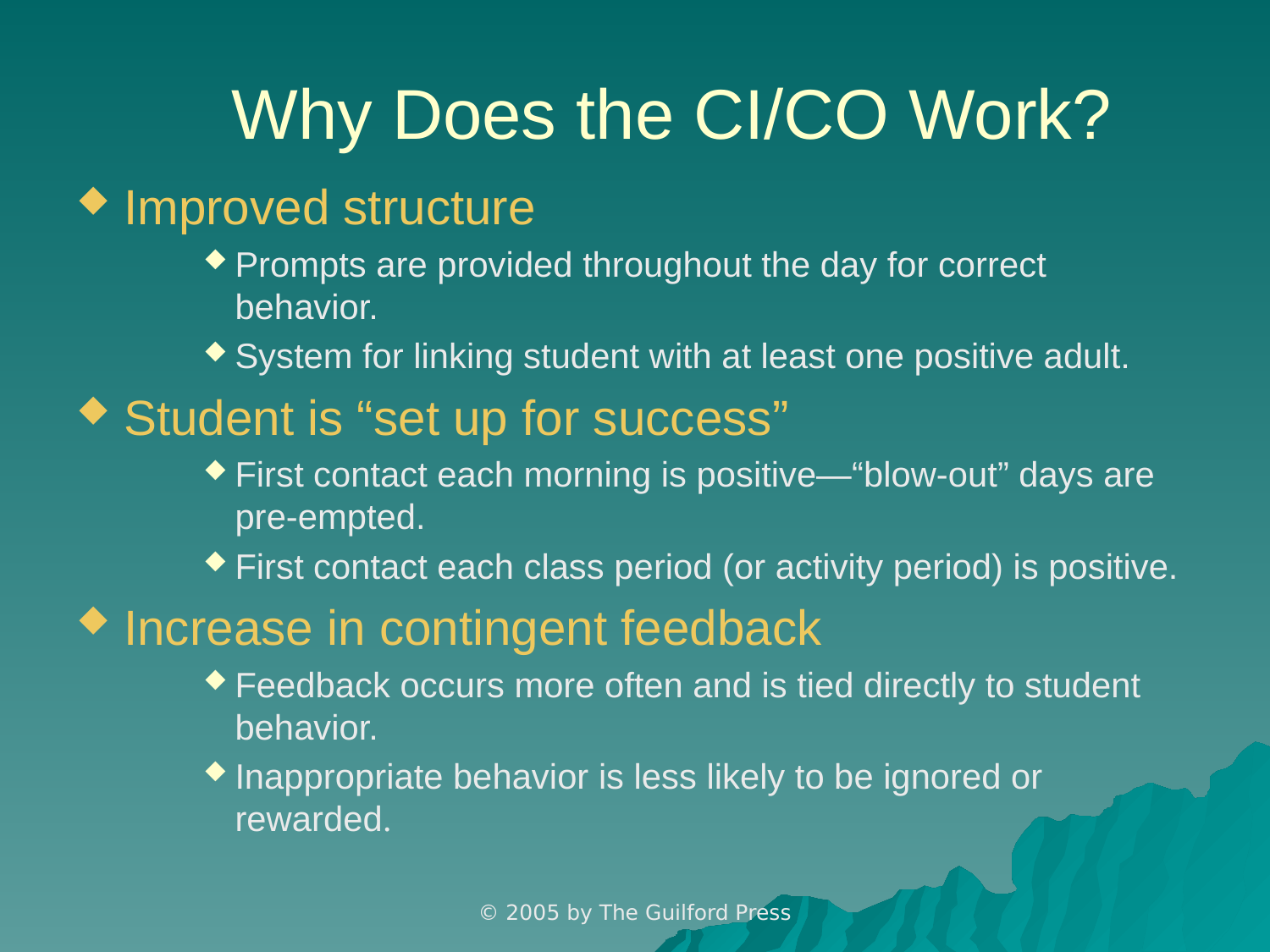

# Why Does the CI/CO Work?
Improved structure
Prompts are provided throughout the day for correct behavior.
System for linking student with at least one positive adult.
Student is “set up for success”
First contact each morning is positive—“blow-out” days are pre-empted.
First contact each class period (or activity period) is positive.
Increase in contingent feedback
Feedback occurs more often and is tied directly to student behavior.
Inappropriate behavior is less likely to be ignored or rewarded.
© 2005 by The Guilford Press